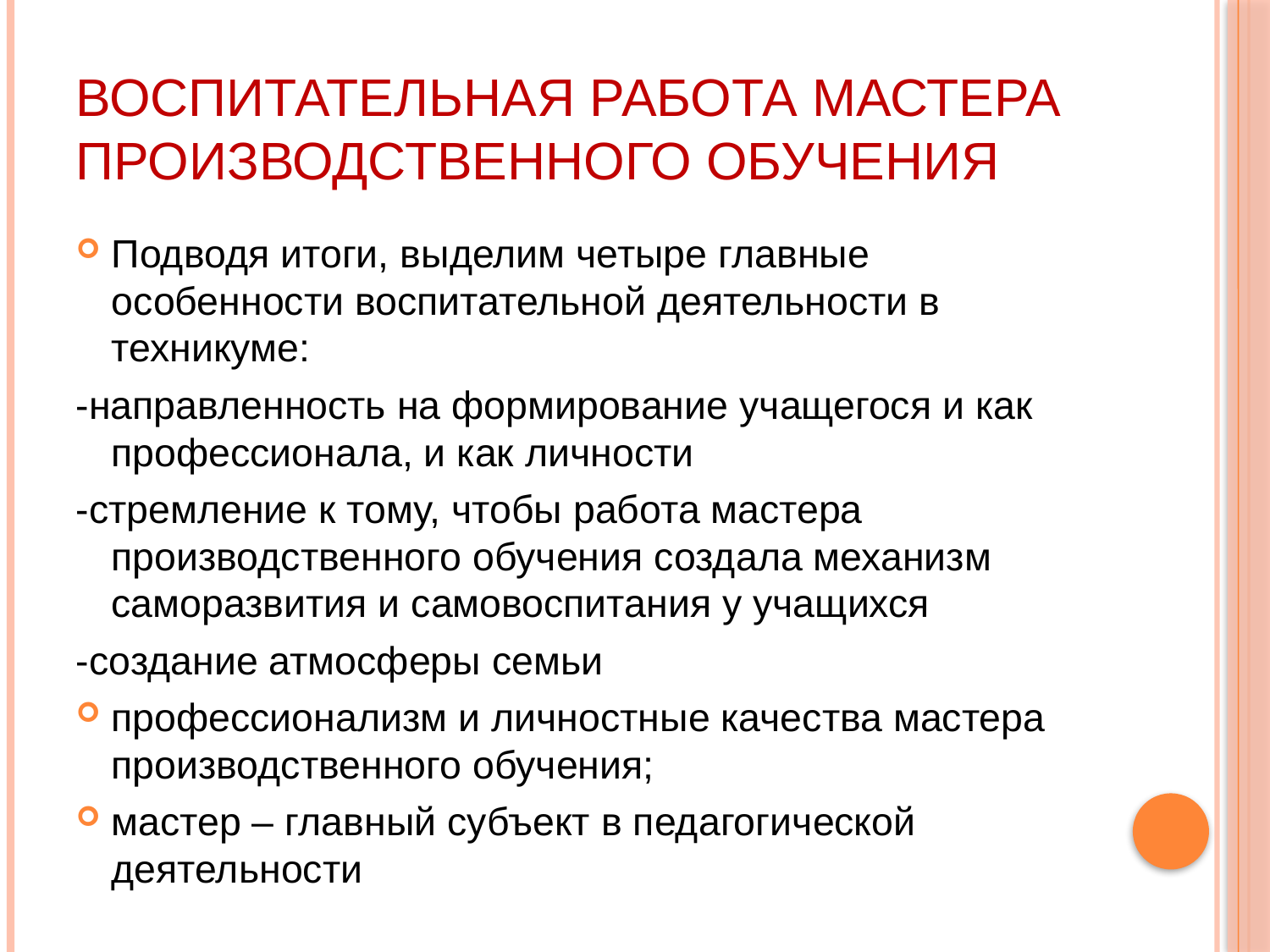

# ВОСПИТАТЕЛЬНАЯ РАБОТА МАСТЕРА ПРОИЗВОДСТВЕННОГО ОБУЧЕНИЯ
Подводя итоги, выделим четыре главные особенности воспитательной деятельности в техникуме:
-направленность на формирование учащегося и как профессионала, и как личности
-стремление к тому, чтобы работа мастера производственного обучения создала механизм саморазвития и самовоспитания у учащихся
-создание атмосферы семьи
профессионализм и личностные качества мастера производственного обучения;
мастер – главный субъект в педагогической деятельности